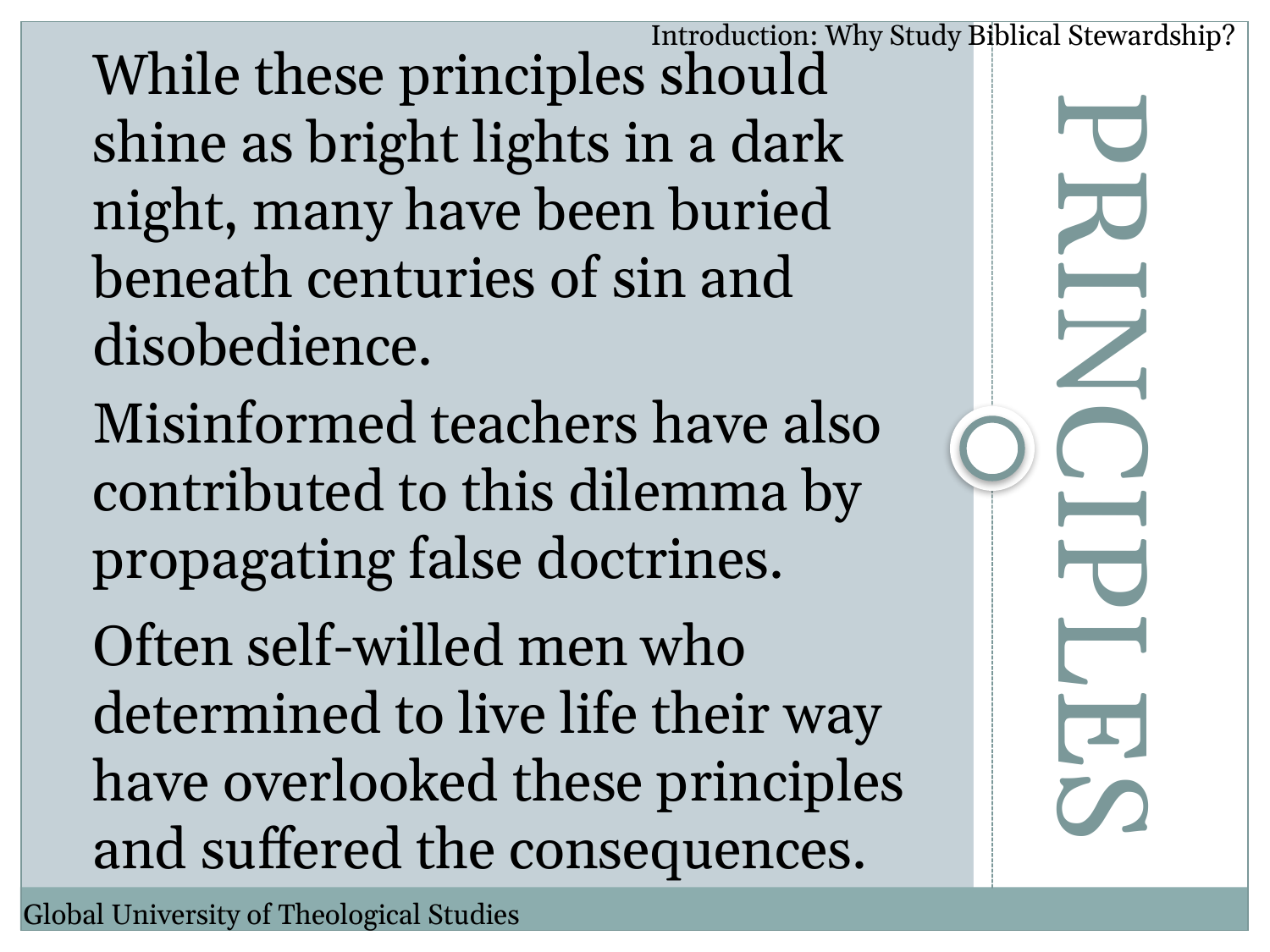

Introduction: Why Study Biblical Stewardship?
	While these principles should shine as bright lights in a dark night, many have been buried beneath centuries of sin and disobedience.
# PRINCIPLES
	Misinformed teachers have also contributed to this dilemma by propagating false doctrines.
	Often self-willed men who determined to live life their way have overlooked these principles and suffered the consequences.
Global University of Theological Studies